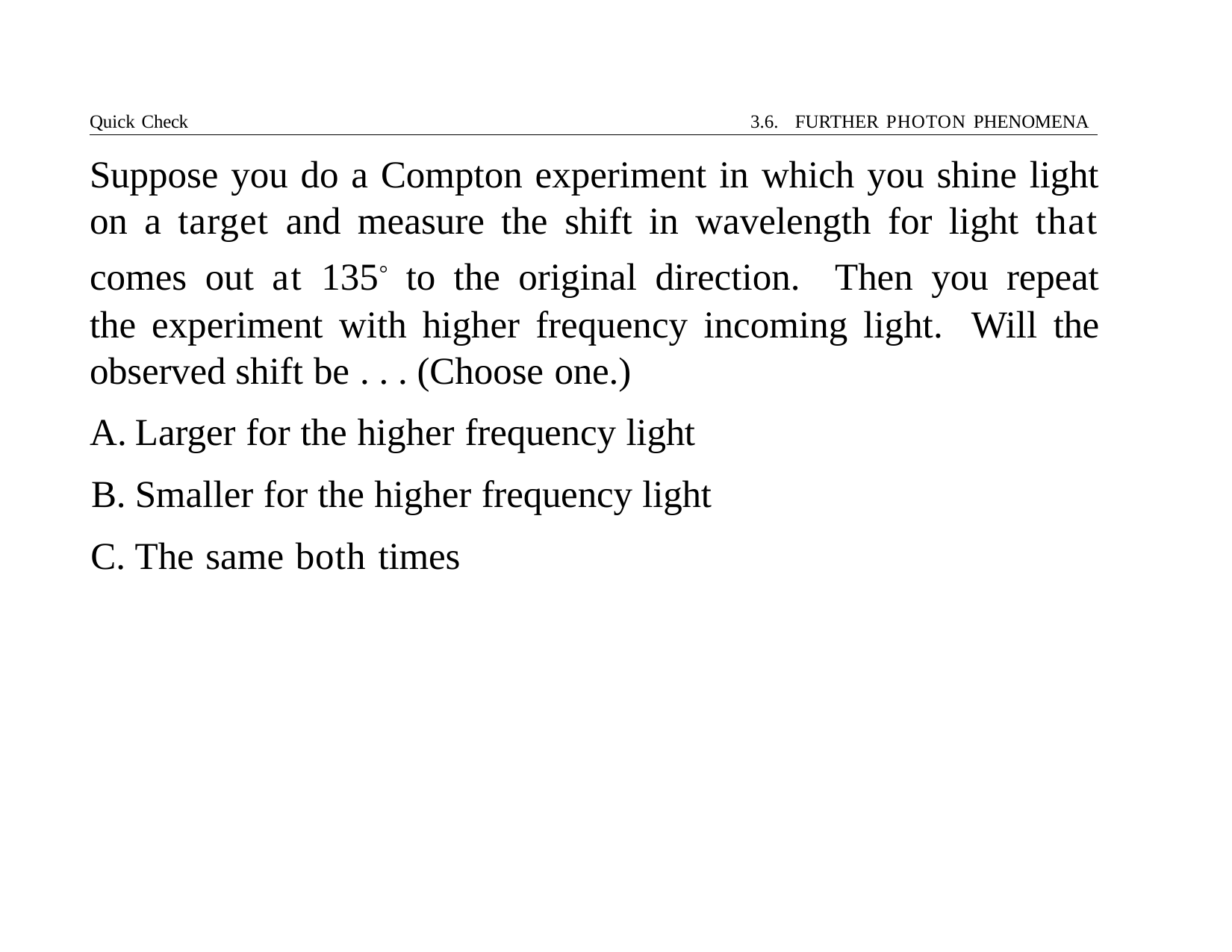

Quick Check	3.6.  FURTHER PHOTON PHENOMENA

# Suppose you do a Compton experiment in which you shine light on a target and measure the shift in wavelength for light that comes out at 135◦  to the original direction.  Then you repeat the experiment with higher frequency incoming light.  Will the observed shift be . . . (Choose one.)
Larger for the higher frequency light
Smaller for the higher frequency light
The same both times